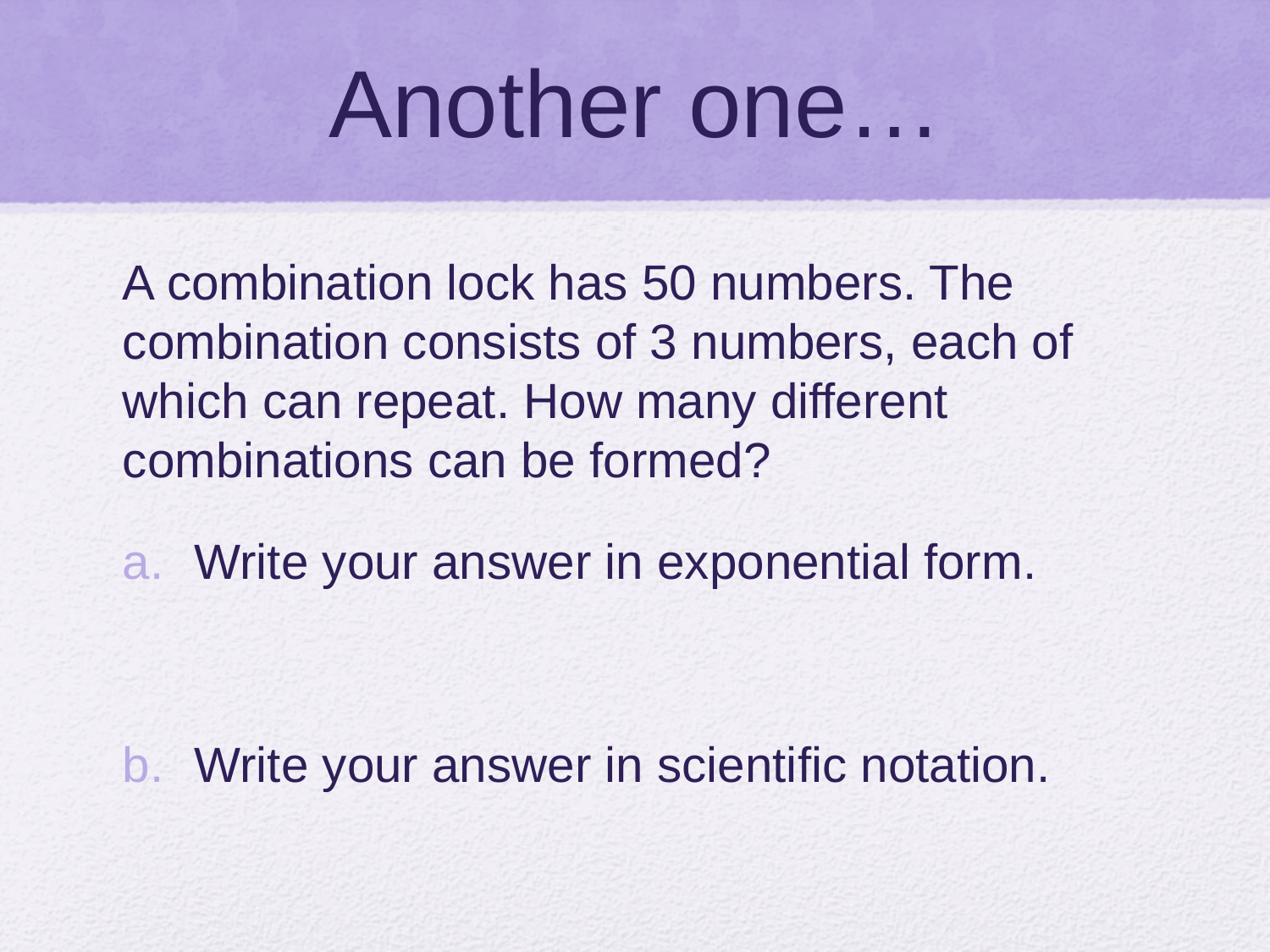

# Another one…
A combination lock has 50 numbers. The combination consists of 3 numbers, each of which can repeat. How many different combinations can be formed?
Write your answer in exponential form.

Write your answer in scientific notation.